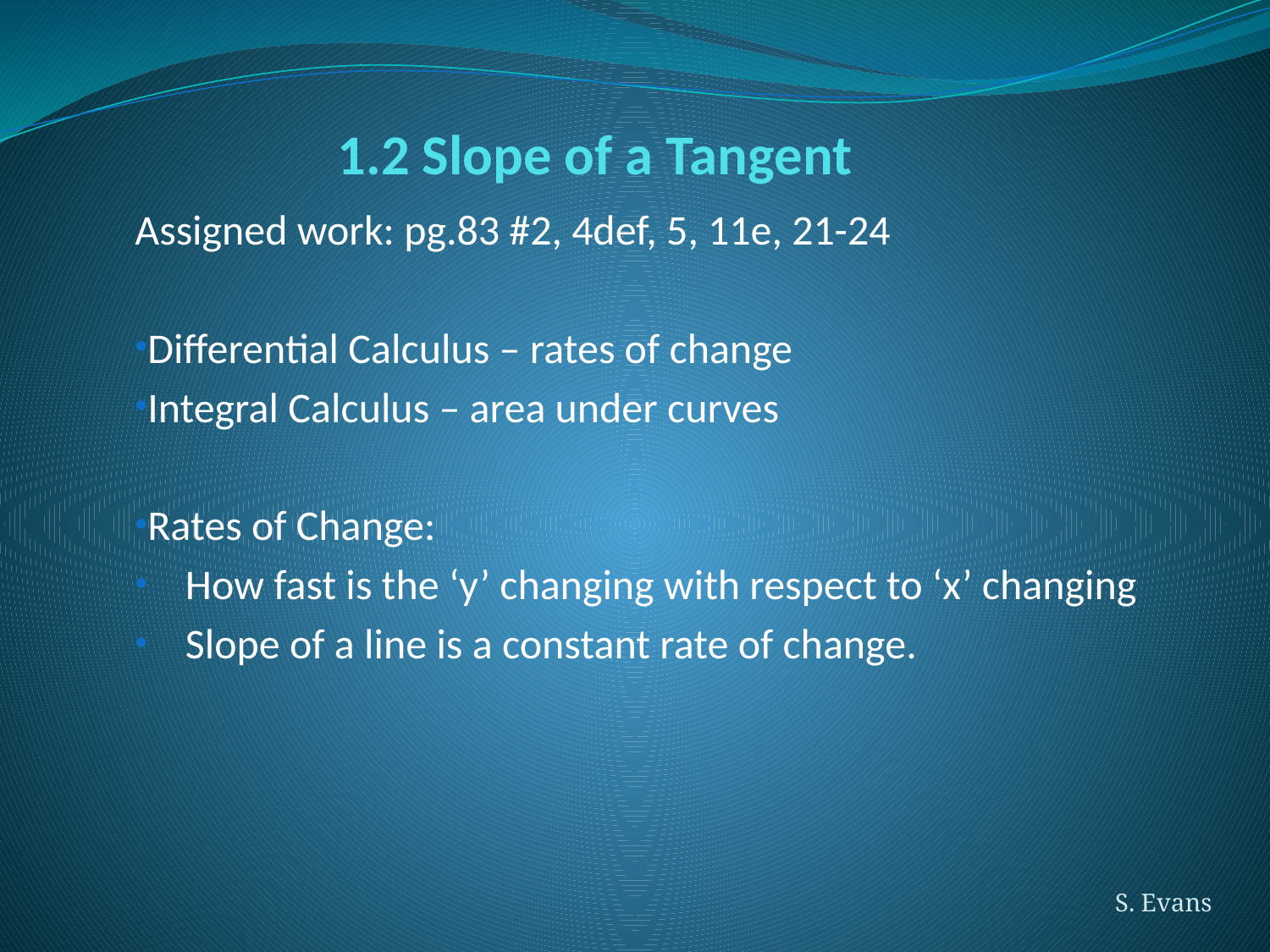

# 1.2 Slope of a Tangent
Assigned work: pg.83 #2, 4def, 5, 11e, 21-24

Differential Calculus – rates of change
Integral Calculus – area under curves

Rates of Change:
How fast is the ‘y’ changing with respect to ‘x’ changing
Slope of a line is a constant rate of change.

S. Evans